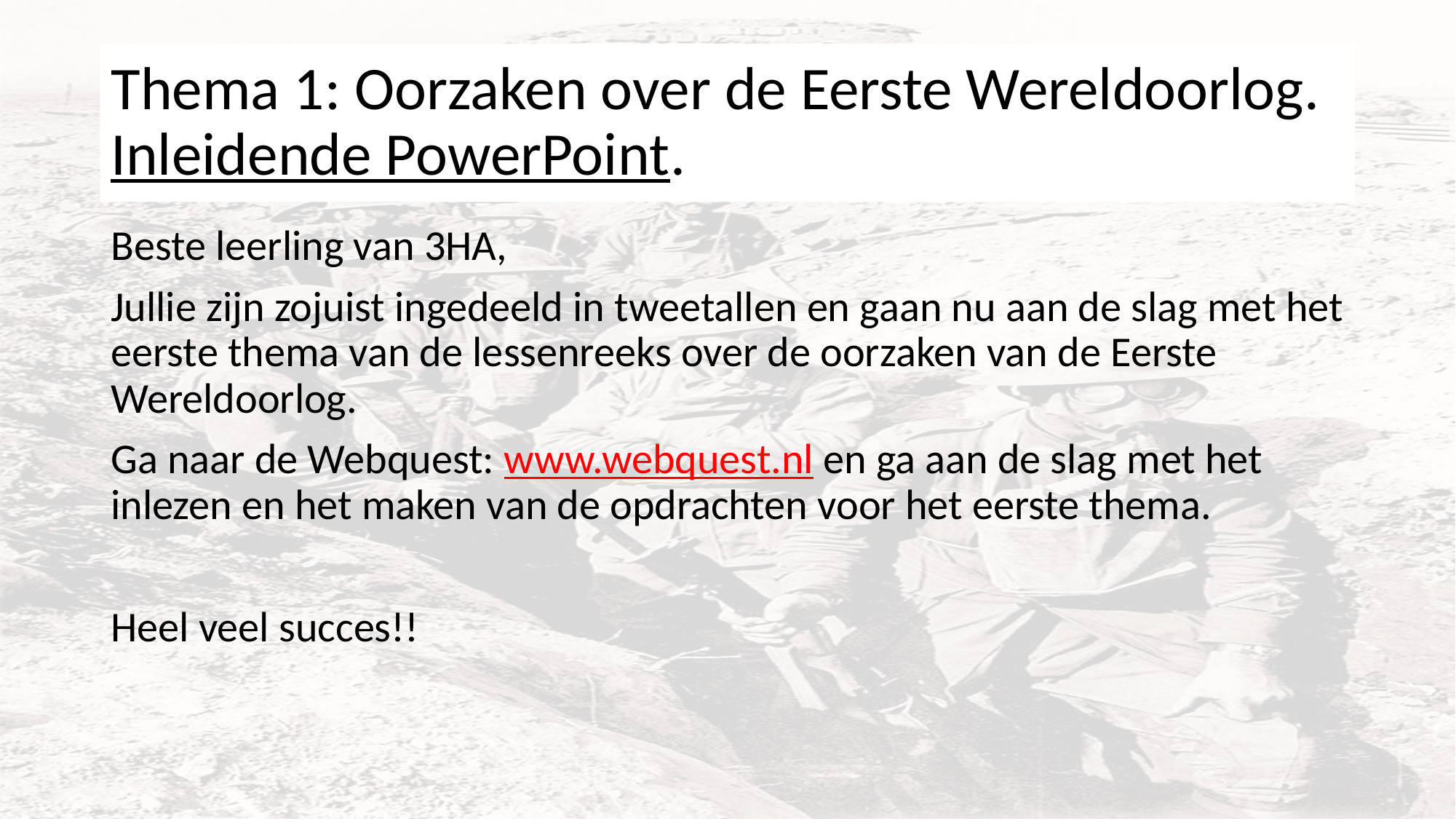

# Thema 1: Oorzaken over de Eerste Wereldoorlog. Inleidende PowerPoint.
Beste leerling van 3HA,
Jullie zijn zojuist ingedeeld in tweetallen en gaan nu aan de slag met het eerste thema van de lessenreeks over de oorzaken van de Eerste Wereldoorlog.
Ga naar de Webquest: www.webquest.nl en ga aan de slag met het inlezen en het maken van de opdrachten voor het eerste thema.

Heel veel succes!!